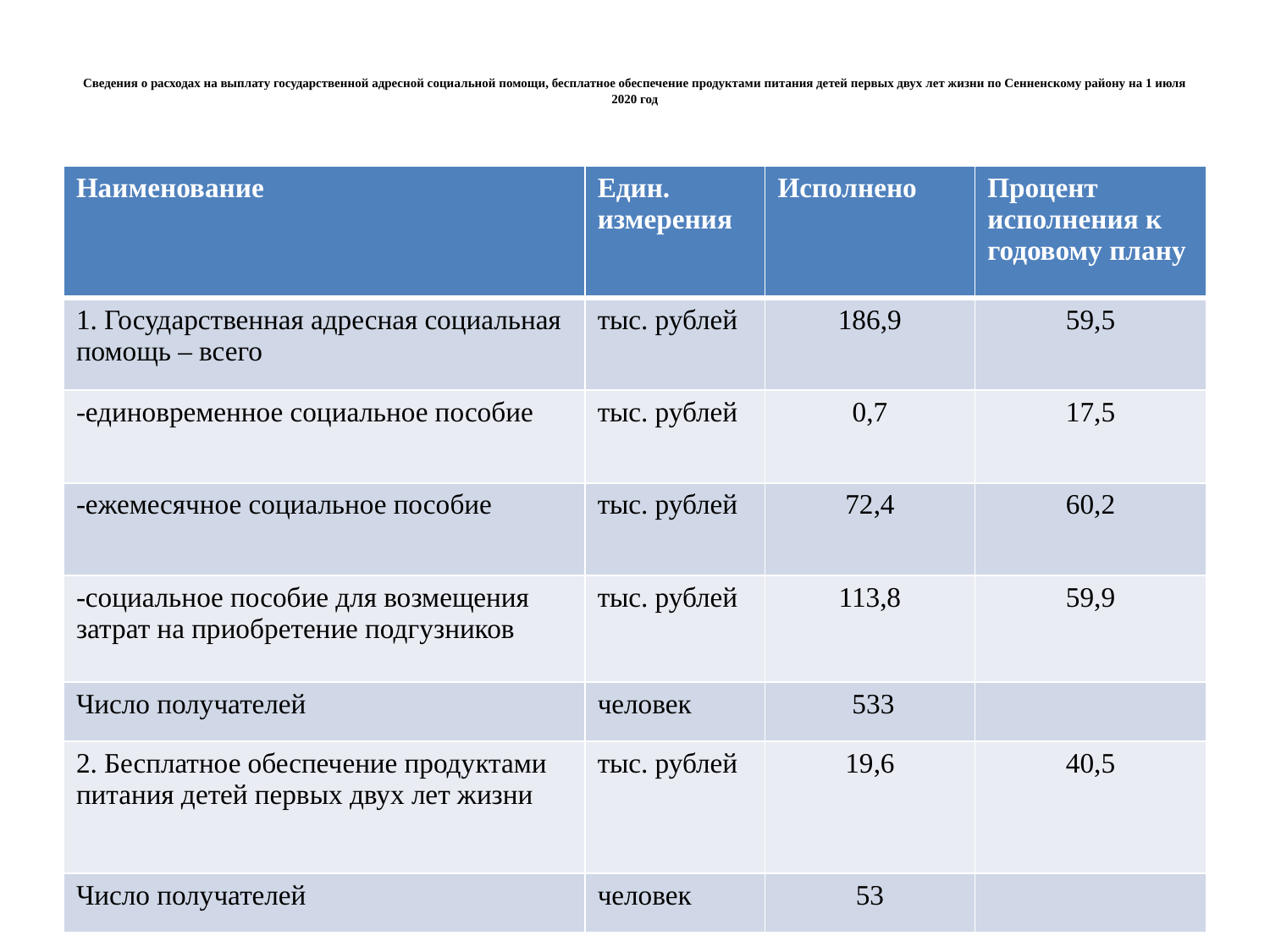

# Сведения о расходах на выплату государственной адресной социальной помощи, бесплатное обеспечение продуктами питания детей первых двух лет жизни по Сенненскому району на 1 июля 2020 год
| Наименование | Един. измерения | Исполнено | Процент исполнения к годовому плану |
| --- | --- | --- | --- |
| 1. Государственная адресная социальная помощь – всего | тыс. рублей | 186,9 | 59,5 |
| -единовременное социальное пособие | тыс. рублей | 0,7 | 17,5 |
| -ежемесячное социальное пособие | тыс. рублей | 72,4 | 60,2 |
| -социальное пособие для возмещения затрат на приобретение подгузников | тыс. рублей | 113,8 | 59,9 |
| Число получателей | человек | 533 |  |
| 2. Бесплатное обеспечение продуктами питания детей первых двух лет жизни | тыс. рублей | 19,6 | 40,5 |
| Число получателей | человек | 53 |  |